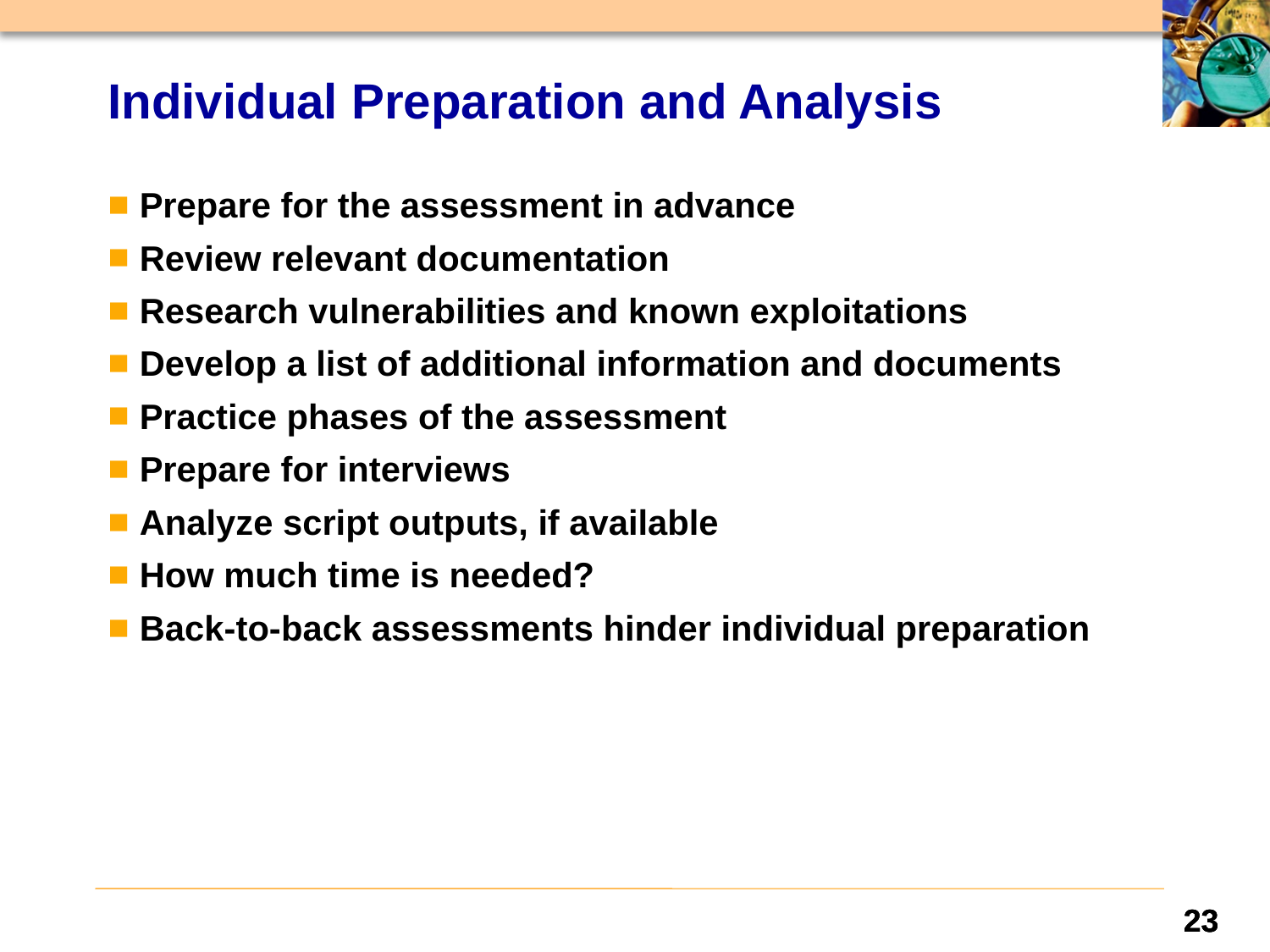

# Individual Preparation and Analysis
Prepare for the assessment in advance
Review relevant documentation
Research vulnerabilities and known exploitations
Develop a list of additional information and documents
Practice phases of the assessment
Prepare for interviews
Analyze script outputs, if available
How much time is needed?
Back-to-back assessments hinder individual preparation
23